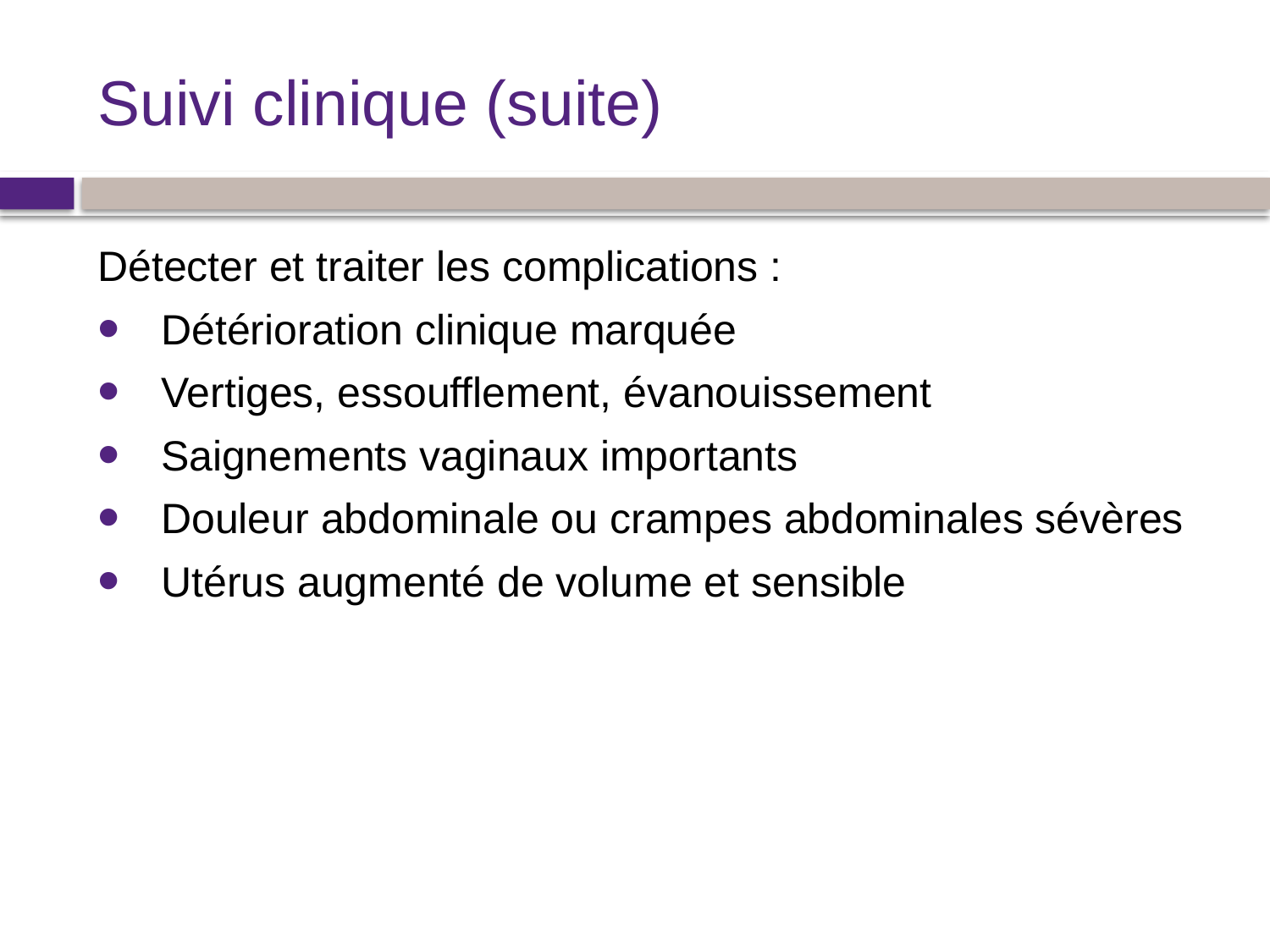

# Suivi clinique (suite)
Détecter et traiter les complications :
Détérioration clinique marquée
Vertiges, essoufflement, évanouissement
Saignements vaginaux importants
Douleur abdominale ou crampes abdominales sévères
Utérus augmenté de volume et sensible